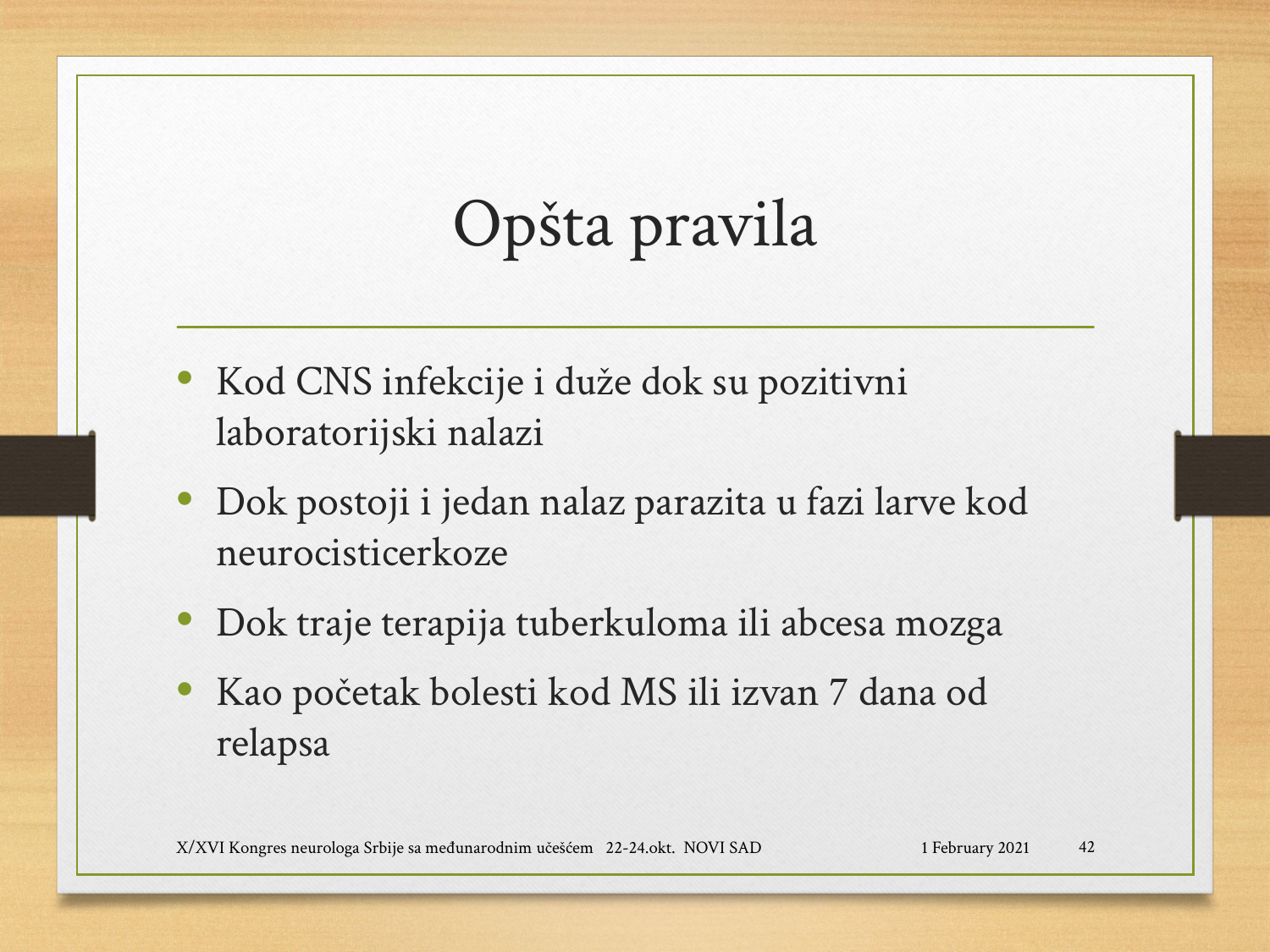

# Opšta pravila
Kod CNS infekcije i duže dok su pozitivni laboratorijski nalazi
Dok postoji i jedan nalaz parazita u fazi larve kod neurocisticerkoze
Dok traje terapija tuberkuloma ili abcesa mozga
Kao početak bolesti kod MS ili izvan 7 dana od relapsa
X/XVI Kongres neurologa Srbije sa međunarodnim učešćem   22-24.okt.  NOVI SAD
1 February 2021
42